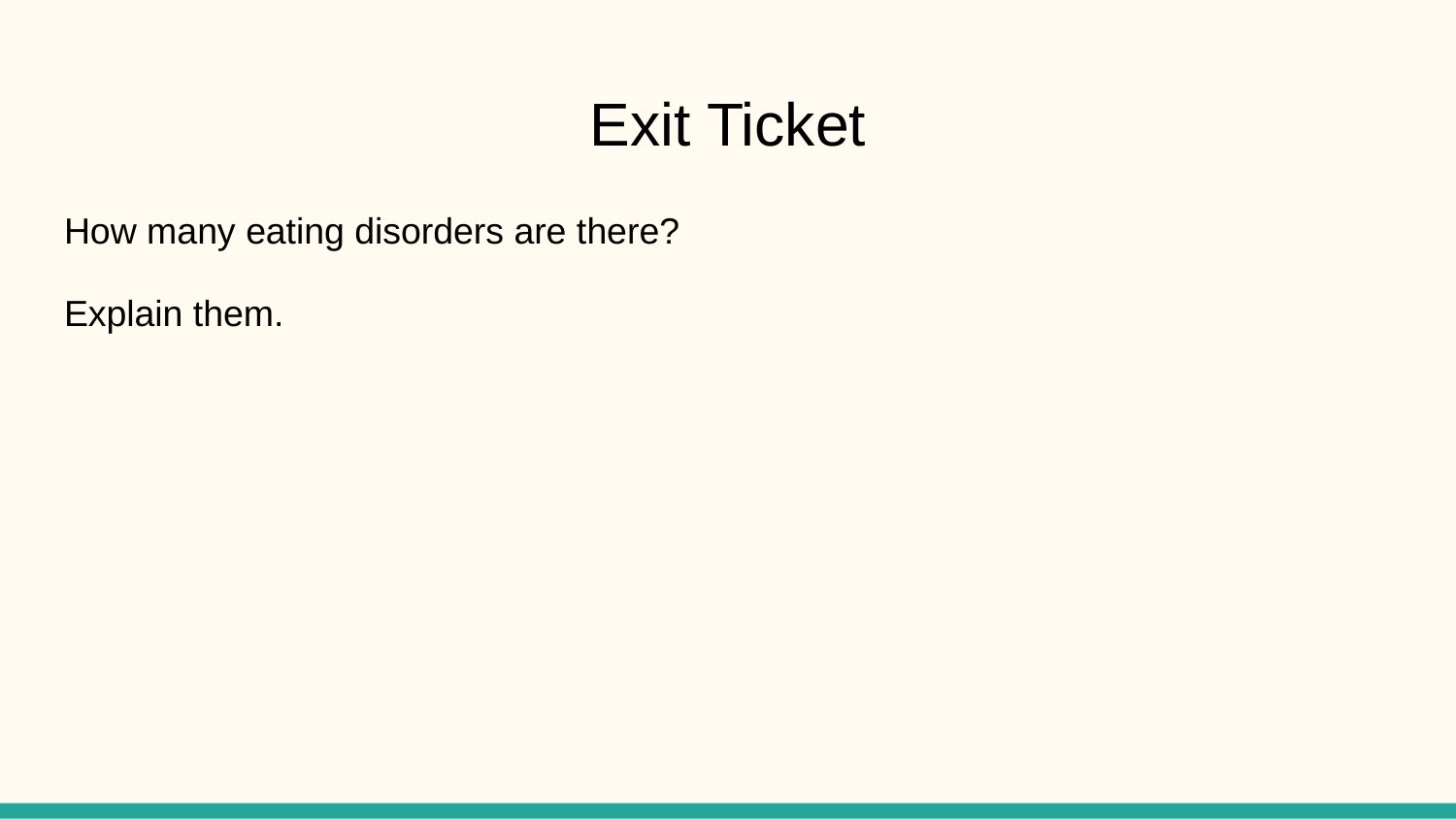

# Exit Ticket
How many eating disorders are there?
Explain them.